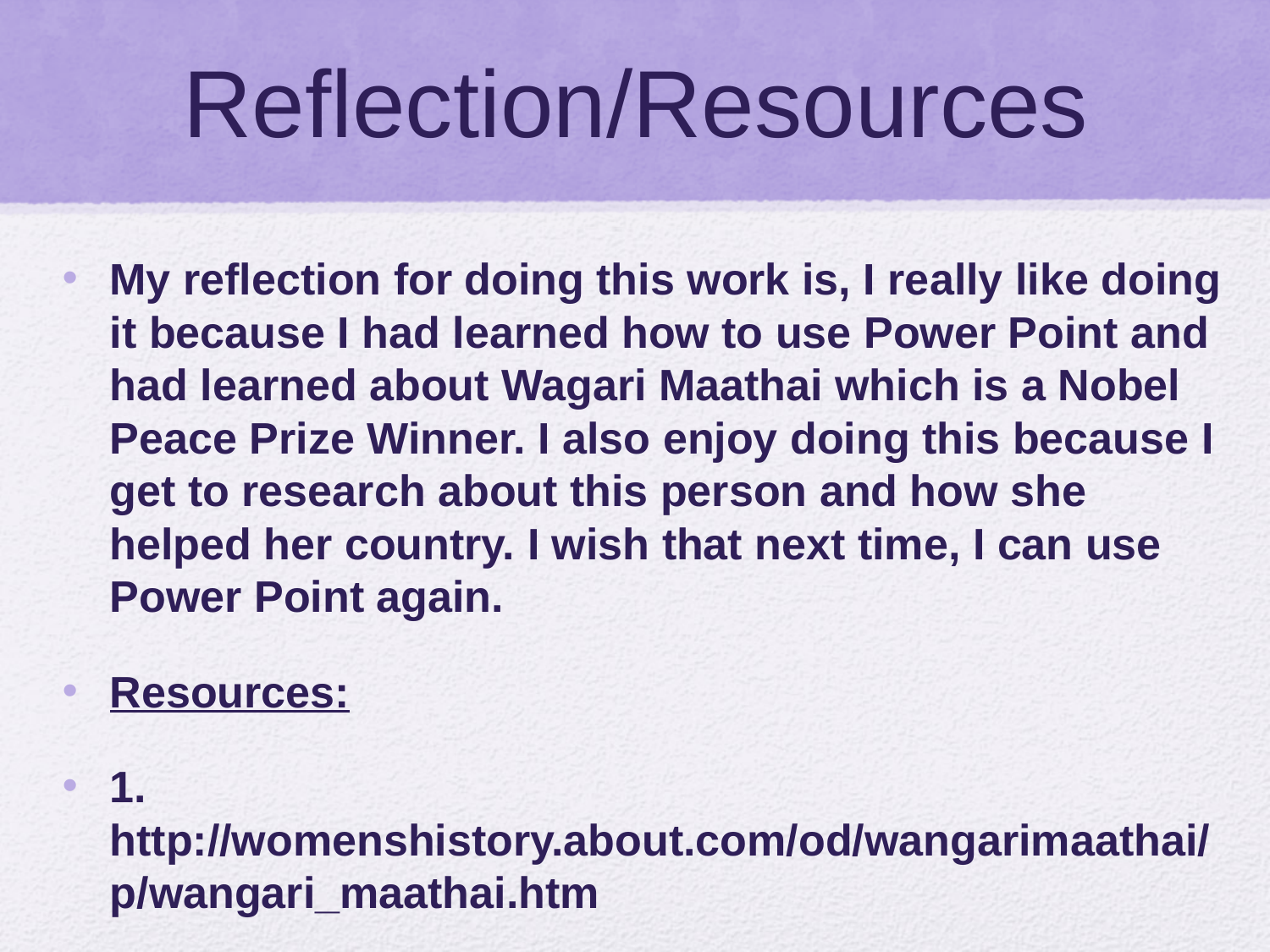

# Reflection/Resources
My reflection for doing this work is, I really like doing it because I had learned how to use Power Point and had learned about Wagari Maathai which is a Nobel Peace Prize Winner. I also enjoy doing this because I get to research about this person and how she helped her country. I wish that next time, I can use Power Point again.
Resources:
1. http://womenshistory.about.com/od/wangarimaathai/p/wangari_maathai.htm
2. http://en.wikipedia.org/wiki/Wangari_Maathai
3. http://nobelprize.org/nobel_prizes/peace/laureates/2004/maathai-bio.html